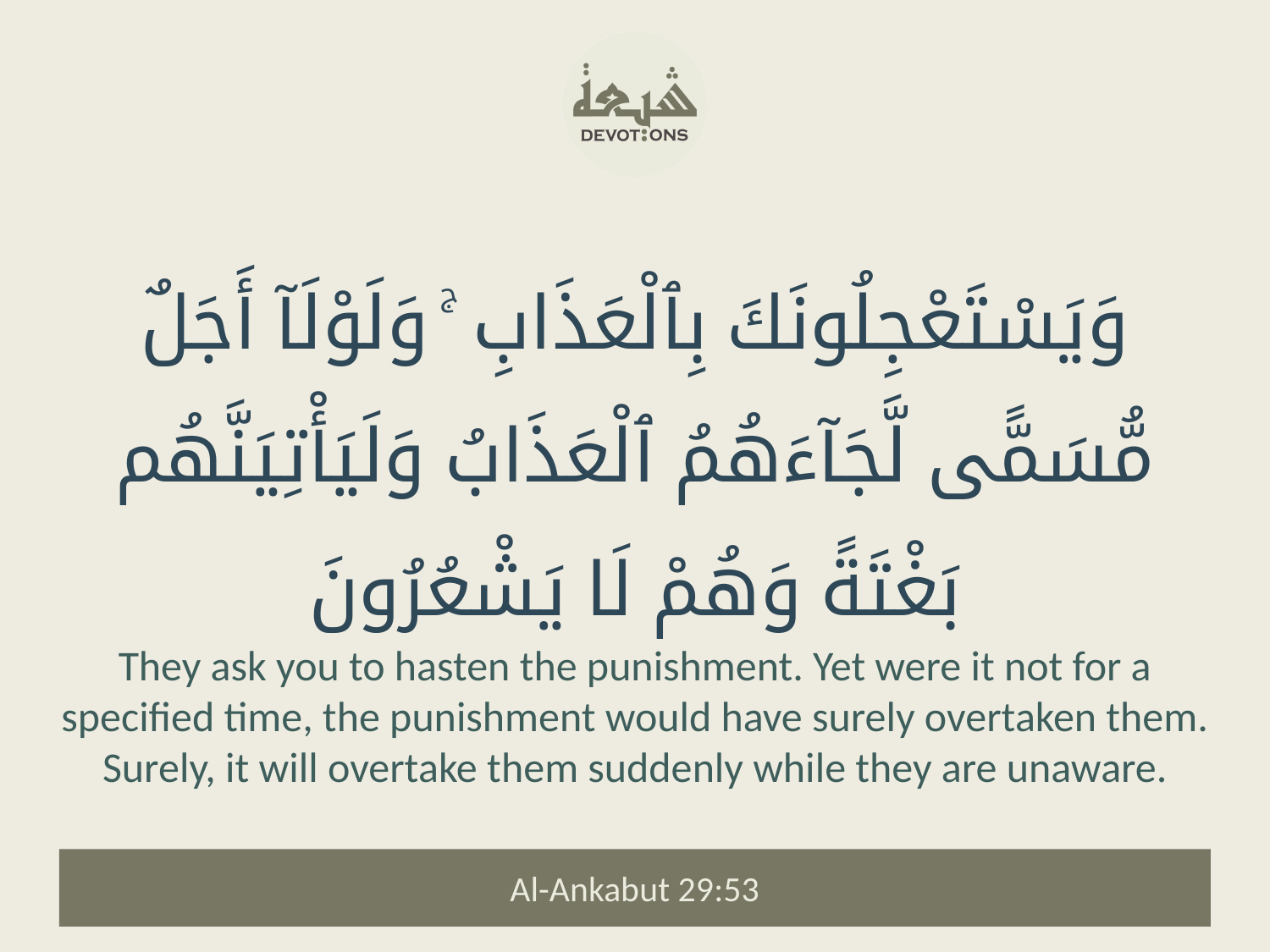

وَيَسْتَعْجِلُونَكَ بِٱلْعَذَابِ ۚ وَلَوْلَآ أَجَلٌ مُّسَمًّى لَّجَآءَهُمُ ٱلْعَذَابُ وَلَيَأْتِيَنَّهُم بَغْتَةً وَهُمْ لَا يَشْعُرُونَ
They ask you to hasten the punishment. Yet were it not for a specified time, the punishment would have surely overtaken them. Surely, it will overtake them suddenly while they are unaware.
Al-Ankabut 29:53